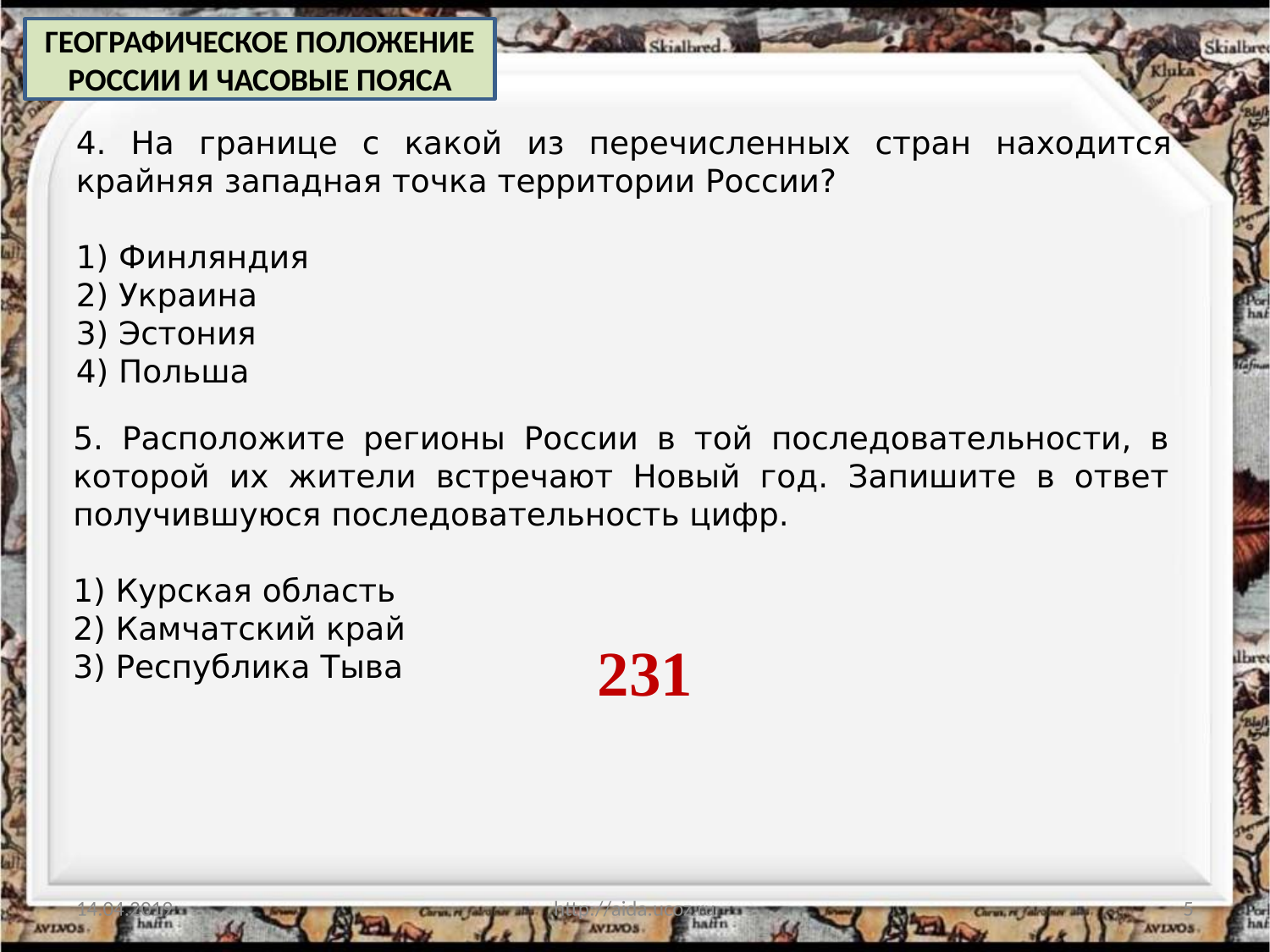

ГЕОГРАФИЧЕСКОЕ ПОЛОЖЕНИЕ РОССИИ И ЧАСОВЫЕ ПОЯСА
4. На границе с какой из перечисленных стран находится крайняя западная точка территории России?

1) Финляндия
2) Украина
3) Эстония
4) Польша
5. Расположите регионы России в той последовательности, в которой их жители встречают Новый год. Запишите в ответ получившуюся последовательность цифр.

1) Курская область
2) Камчатский край
3) Республика Тыва
231
14.04.2019
http://aida.ucoz.ru
5